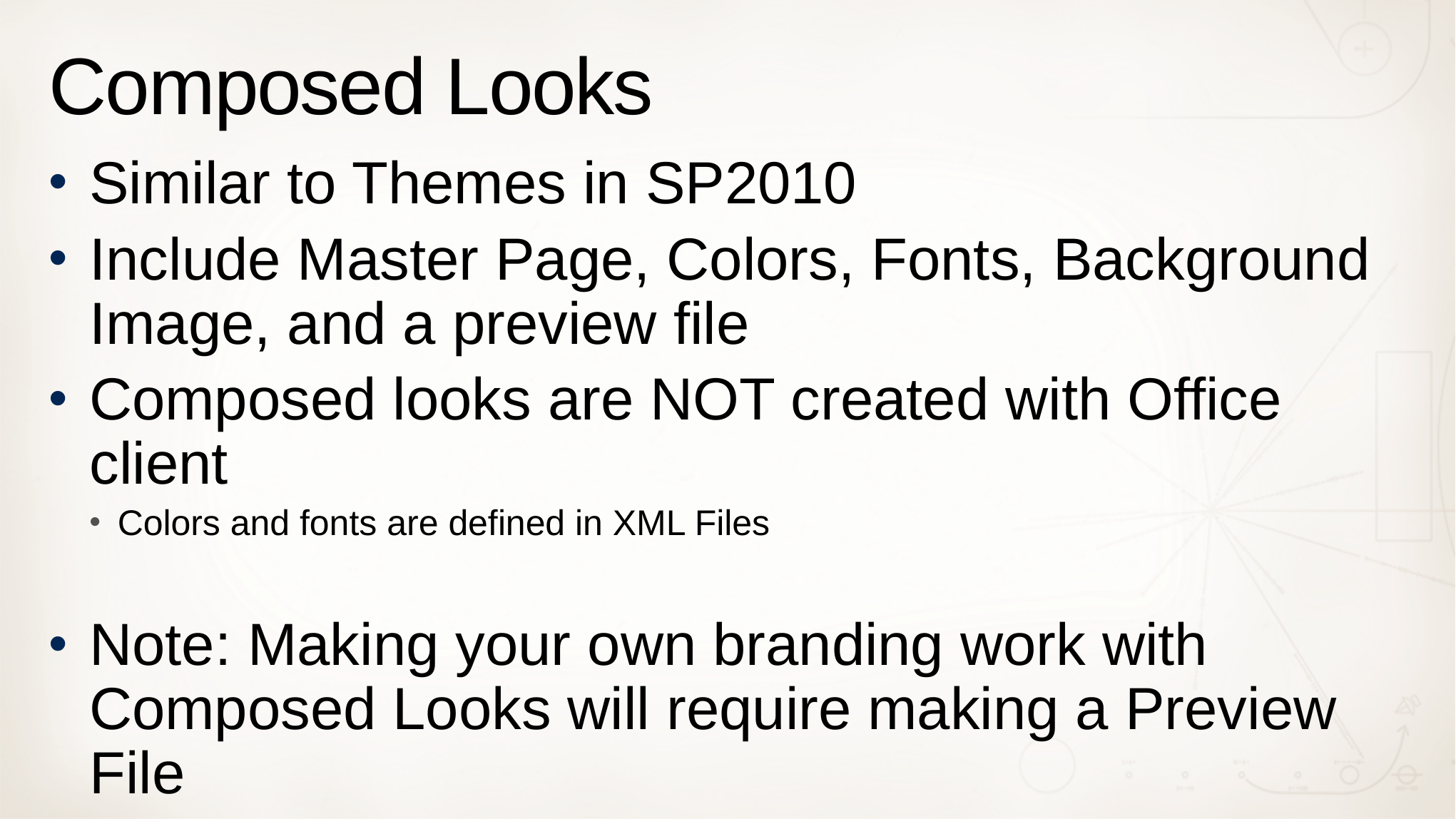

# Composed Looks
Similar to Themes in SP2010
Include Master Page, Colors, Fonts, Background Image, and a preview file
Composed looks are NOT created with Office client
Colors and fonts are defined in XML Files

Note: Making your own branding work with Composed Looks will require making a Preview File